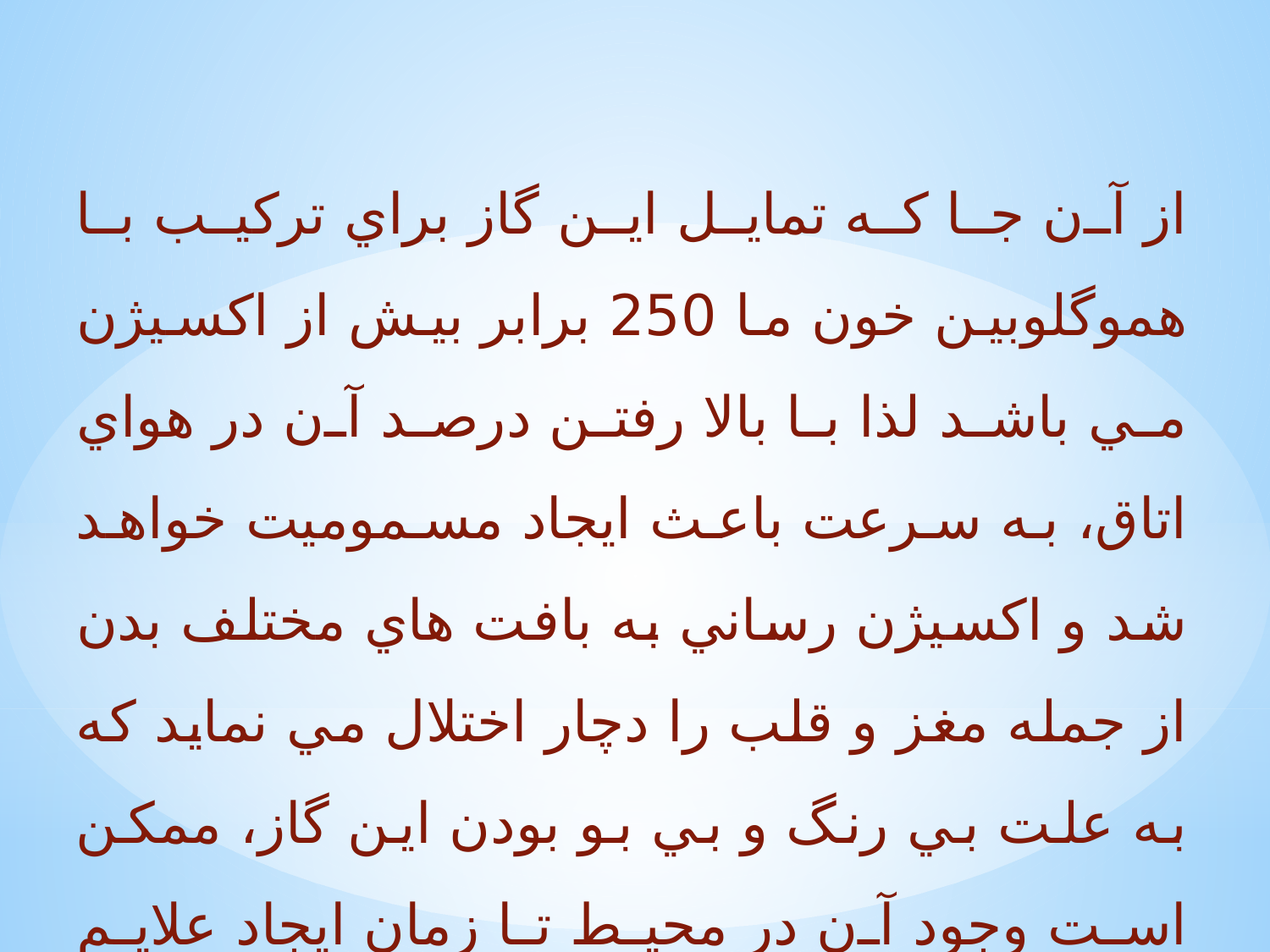

از آن جا كه تمايل اين گاز براي تركيب با هموگلوبين خون ما 250 برابر بيش از اكسيژن مي باشد لذا با بالا رفتن درصد آن در هواي اتاق، به سرعت باعث ايجاد مسموميت خواهد شد و اكسيژن رساني به بافت هاي مختلف بدن از جمله مغز و قلب را دچار اختلال مي نمايد كه به علت بي رنگ و بي بو بودن اين گاز، ممكن است وجود آن در محيط تا زمان ايجاد علايم مسموميت شديد مورد توجه واقع نشود.